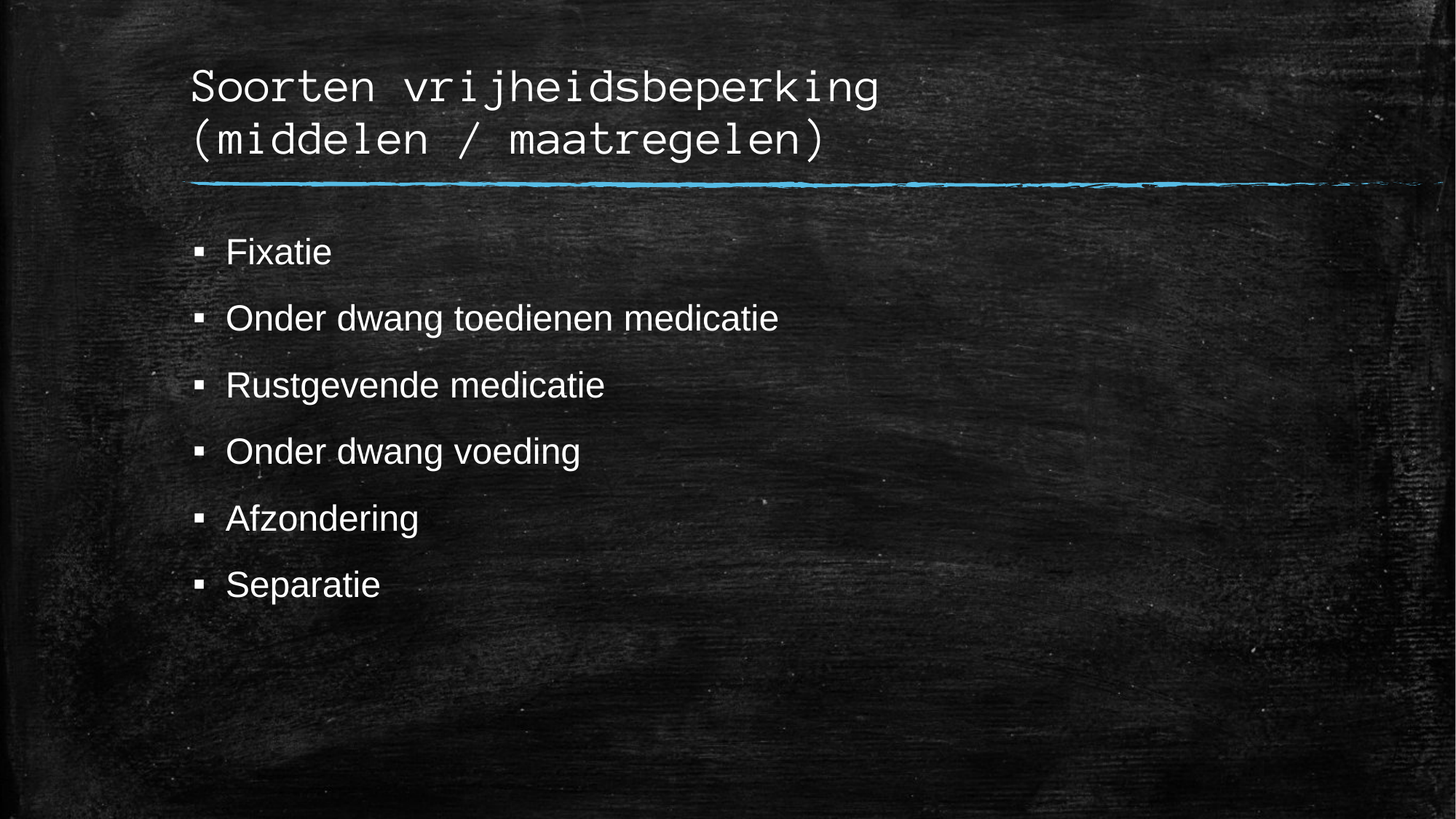

# Soorten vrijheidsbeperking (middelen / maatregelen)
Fixatie
Onder dwang toedienen medicatie
Rustgevende medicatie
Onder dwang voeding
Afzondering
Separatie